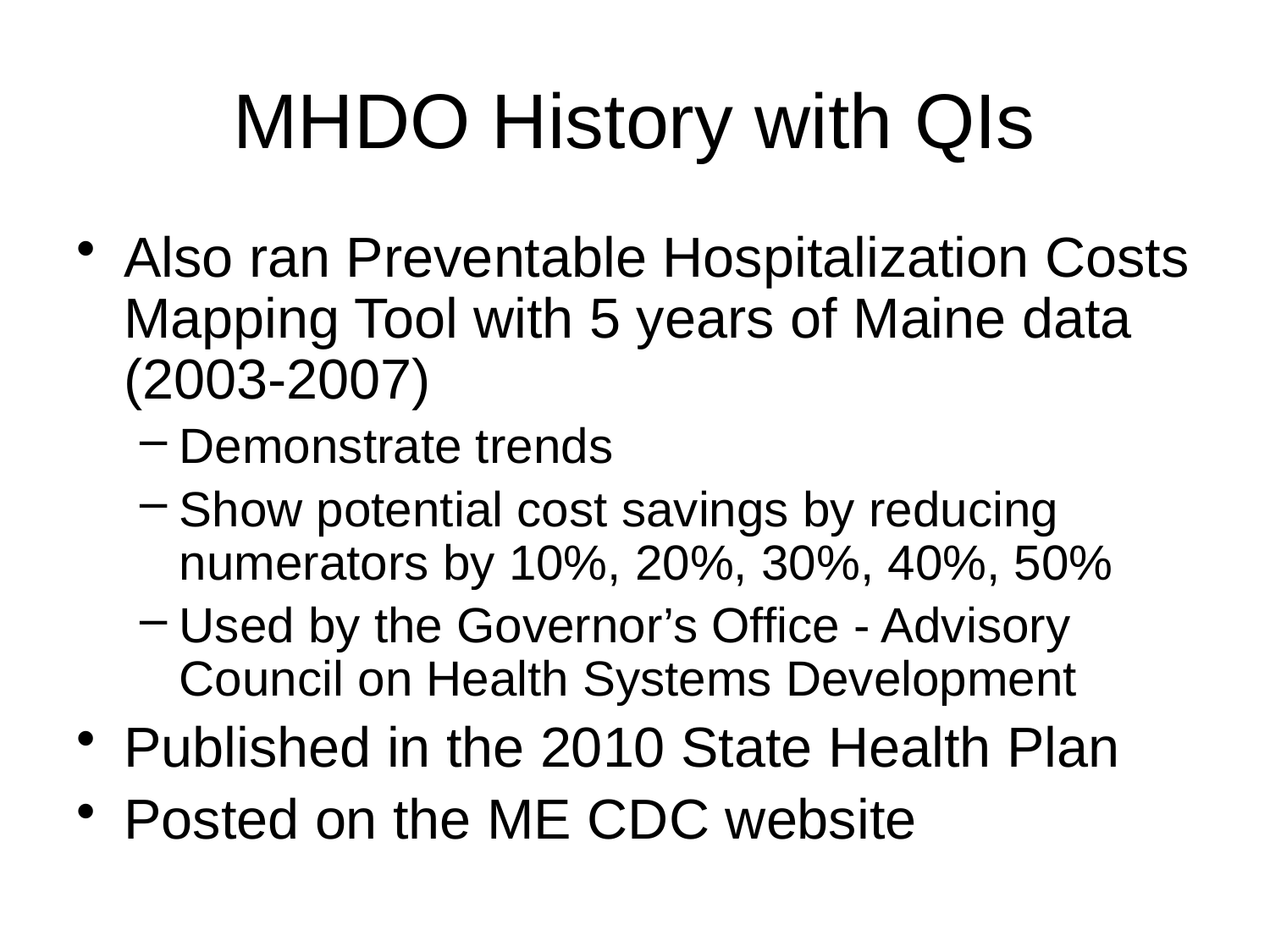

# MHDO History with QIs
Also ran Preventable Hospitalization Costs Mapping Tool with 5 years of Maine data (2003-2007)
Demonstrate trends
Show potential cost savings by reducing numerators by 10%, 20%, 30%, 40%, 50%
Used by the Governor’s Office - Advisory Council on Health Systems Development
Published in the 2010 State Health Plan
Posted on the ME CDC website